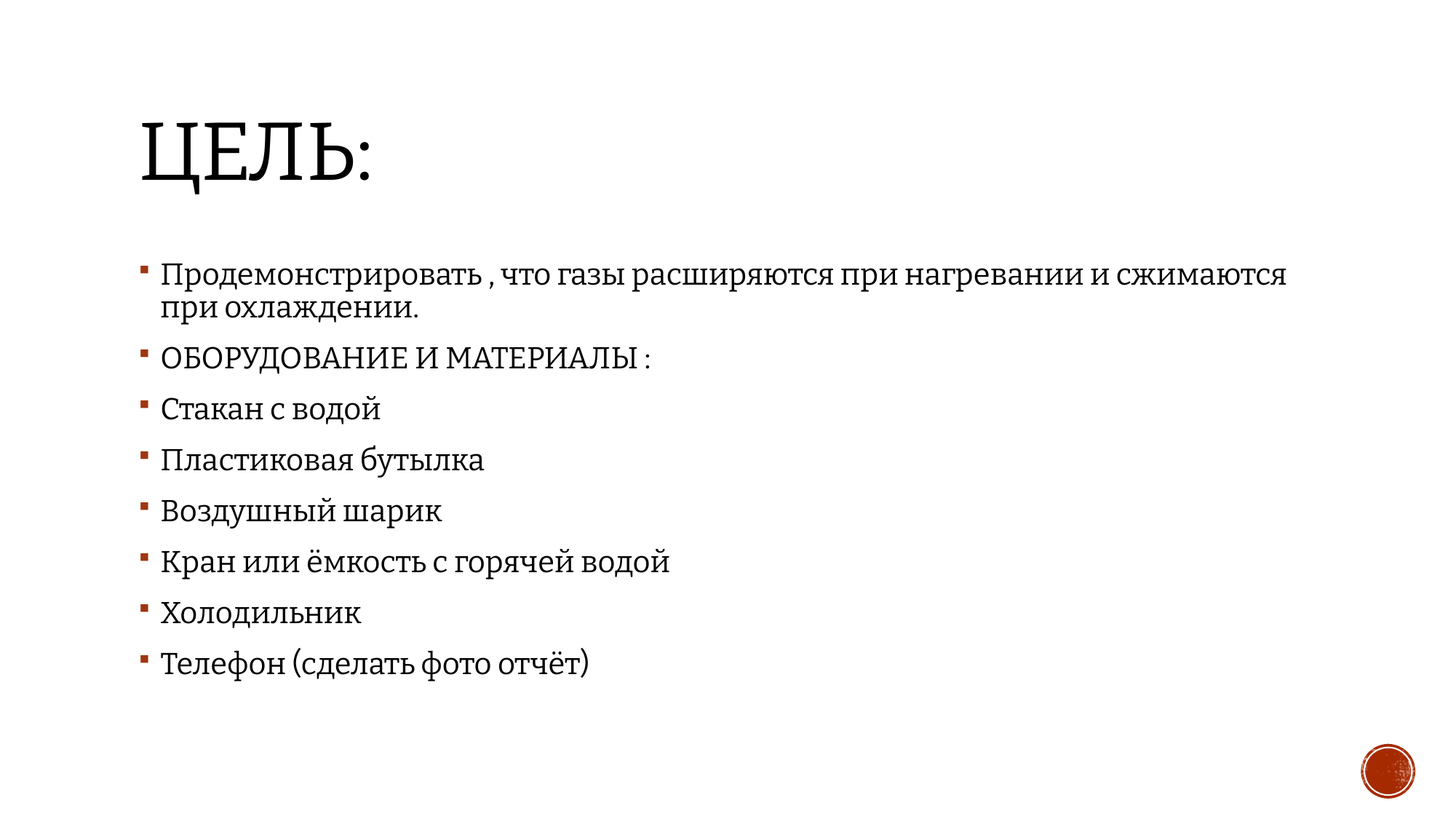

# Цель:
Продемонстрировать , что газы расширяются при нагревании и сжимаются при охлаждении.
ОБОРУДОВАНИЕ И МАТЕРИАЛЫ :
Стакан с водой
Пластиковая бутылка
Воздушный шарик
Кран или ёмкость с горячей водой
Холодильник
Телефон (сделать фото отчёт)